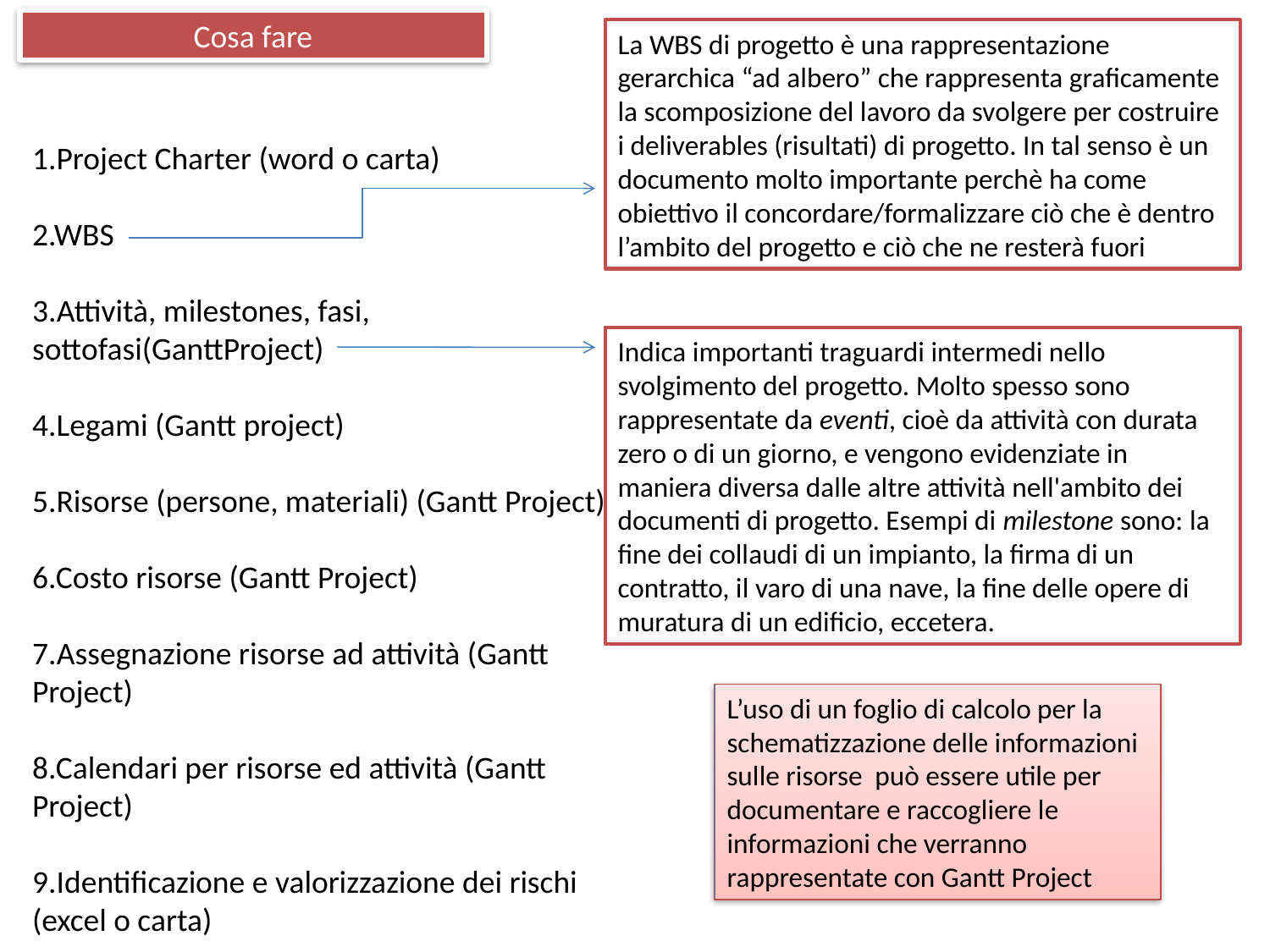

Cosa fare
La WBS di progetto è una rappresentazione gerarchica “ad albero” che rappresenta graficamente la scomposizione del lavoro da svolgere per costruire i deliverables (risultati) di progetto. In tal senso è un documento molto importante perchè ha come obiettivo il concordare/formalizzare ciò che è dentro l’ambito del progetto e ciò che ne resterà fuori

1.Project Charter (word o carta)

2.WBS

3.Attività, milestones, fasi, sottofasi(GanttProject)

4.Legami (Gantt project)

5.Risorse (persone, materiali) (Gantt Project)

6.Costo risorse (Gantt Project)

7.Assegnazione risorse ad attività (Gantt Project)

8.Calendari per risorse ed attività (Gantt Project)

9.Identificazione e valorizzazione dei rischi (excel o carta)
Indica importanti traguardi intermedi nello svolgimento del progetto. Molto spesso sono rappresentate da eventi, cioè da attività con durata zero o di un giorno, e vengono evidenziate in maniera diversa dalle altre attività nell'ambito dei documenti di progetto. Esempi di milestone sono: la fine dei collaudi di un impianto, la firma di un contratto, il varo di una nave, la fine delle opere di muratura di un edificio, eccetera.
L’uso di un foglio di calcolo per la schematizzazione delle informazioni sulle risorse  può essere utile per documentare e raccogliere le informazioni che verranno rappresentate con Gantt Project